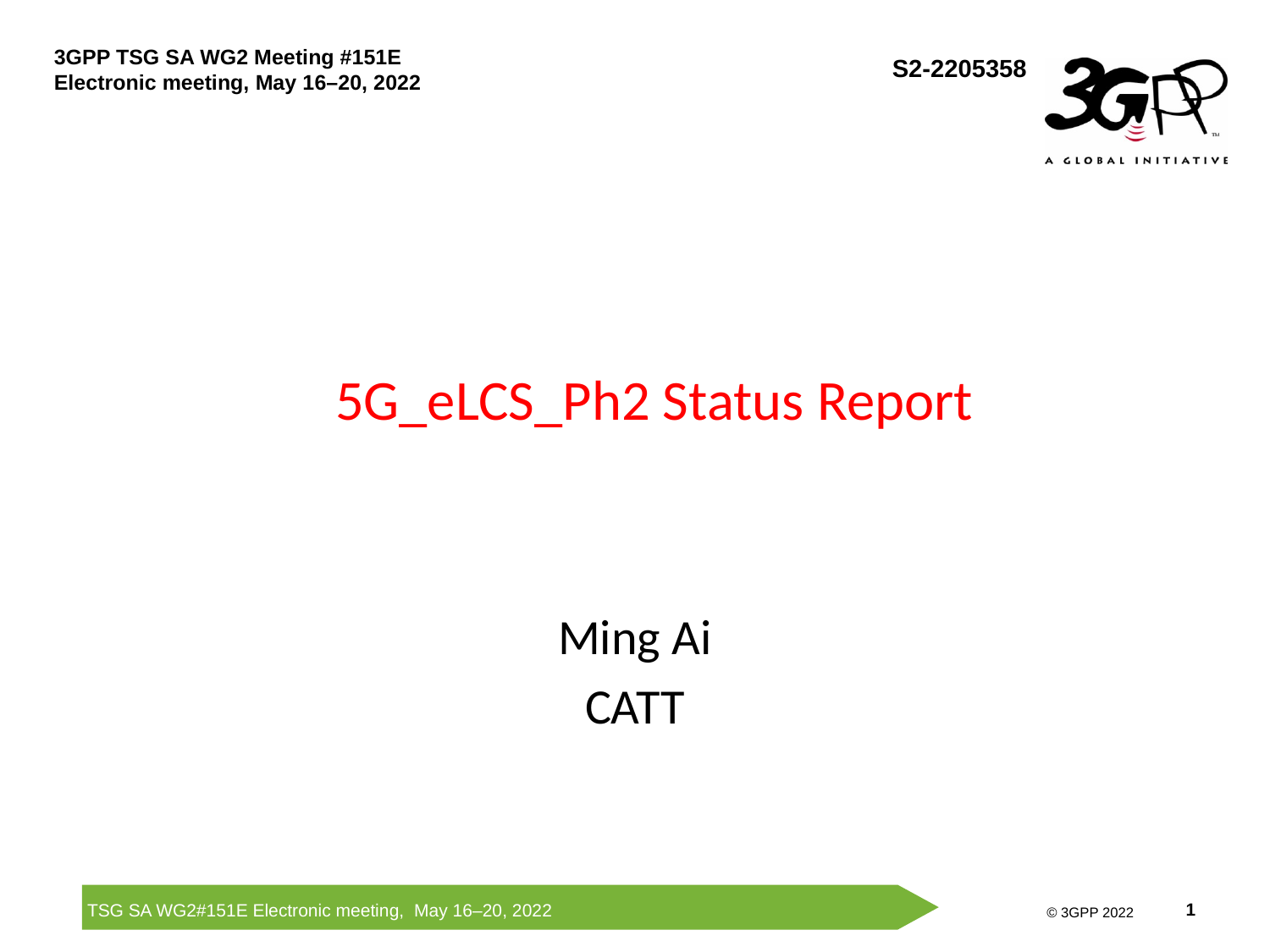

# 5G_eLCS_Ph2 Status Report
Ming Ai
CATT